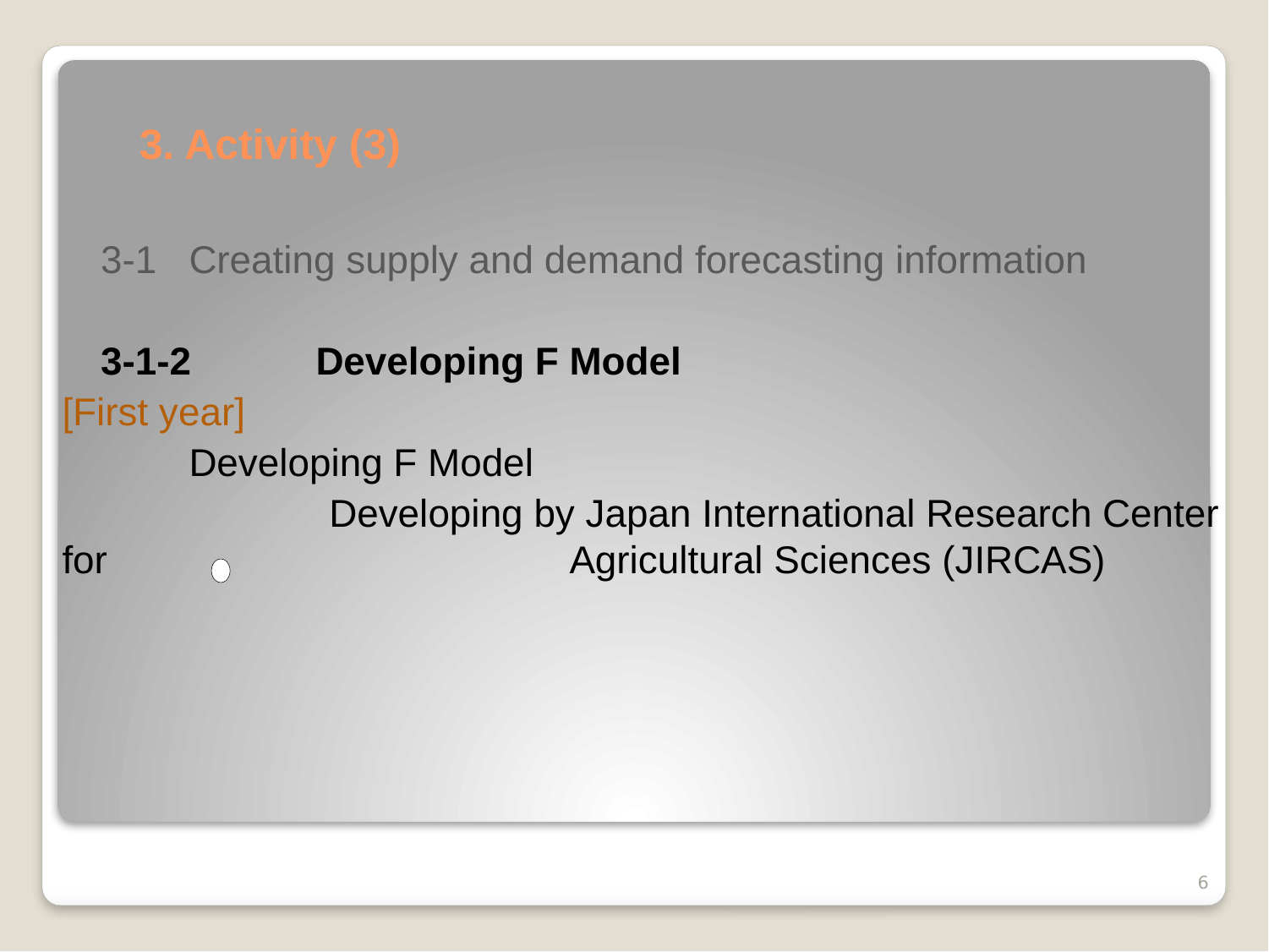

# 3. Activity (3)
       3-1	Creating supply and demand forecasting information

       3-1-2	Developing F Model
	[First year]
		Developing F Model
		             Developing by Japan International Research Center for 				Agricultural Sciences (JIRCAS)

6